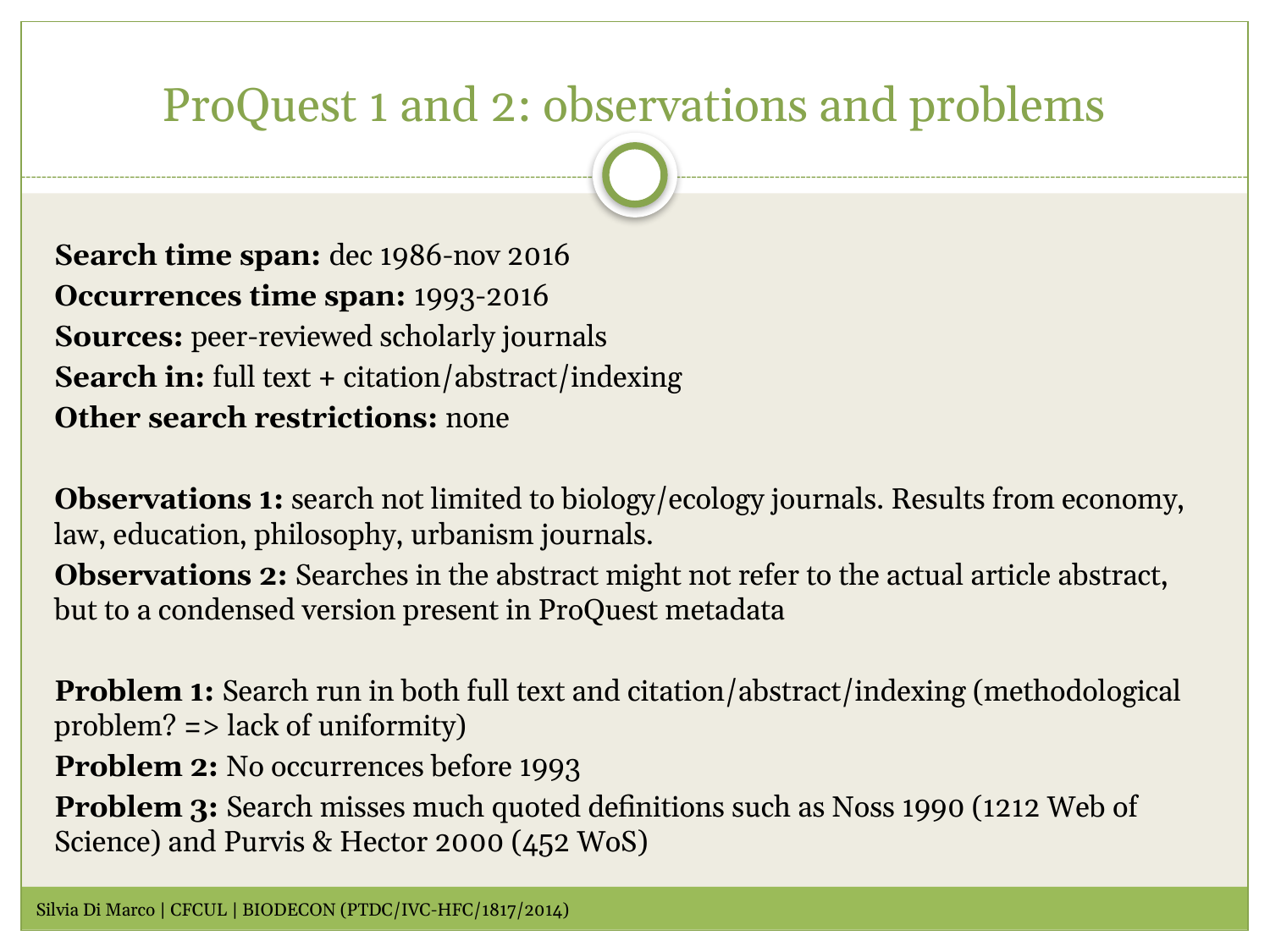

# ProQuest 1 and 2: observations and problems
Search time span: dec 1986-nov 2016
Occurrences time span: 1993-2016
Sources: peer-reviewed scholarly journals
Search in: full text + citation/abstract/indexing
Other search restrictions: none

Observations 1: search not limited to biology/ecology journals. Results from economy, law, education, philosophy, urbanism journals.
Observations 2: Searches in the abstract might not refer to the actual article abstract, but to a condensed version present in ProQuest metadata

Problem 1: Search run in both full text and citation/abstract/indexing (methodological problem? => lack of uniformity)
Problem 2: No occurrences before 1993
Problem 3: Search misses much quoted definitions such as Noss 1990 (1212 Web of Science) and Purvis & Hector 2000 (452 WoS)
Silvia Di Marco | CFCUL | BIODECON (PTDC/IVC-HFC/1817/2014)